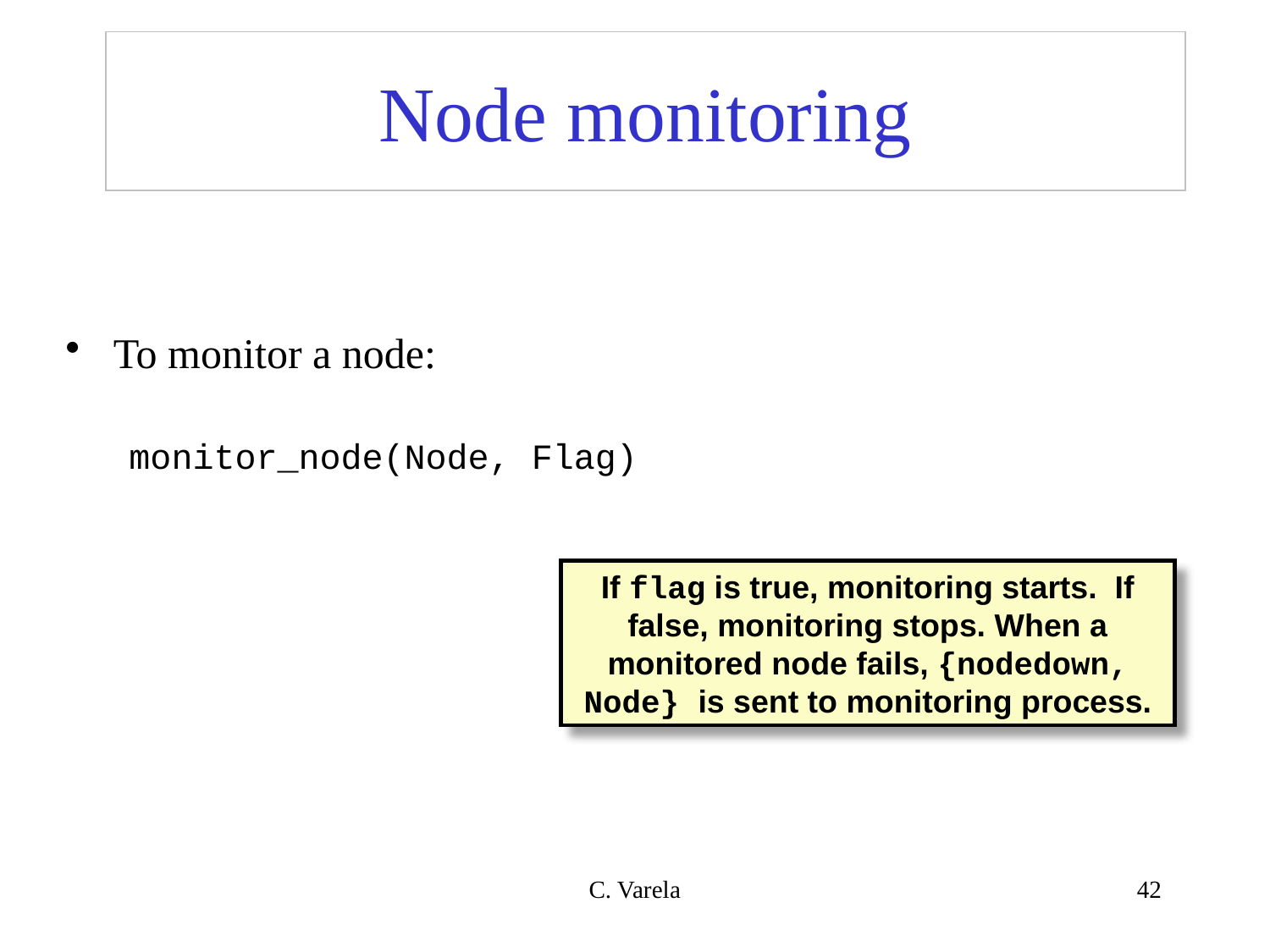

# Node monitoring

To monitor a node:

monitor_node(Node, Flag)

If flag is true, monitoring starts.  If false, monitoring stops. When a monitored node fails, {nodedown, Node} is sent to monitoring process.
C. Varela
42